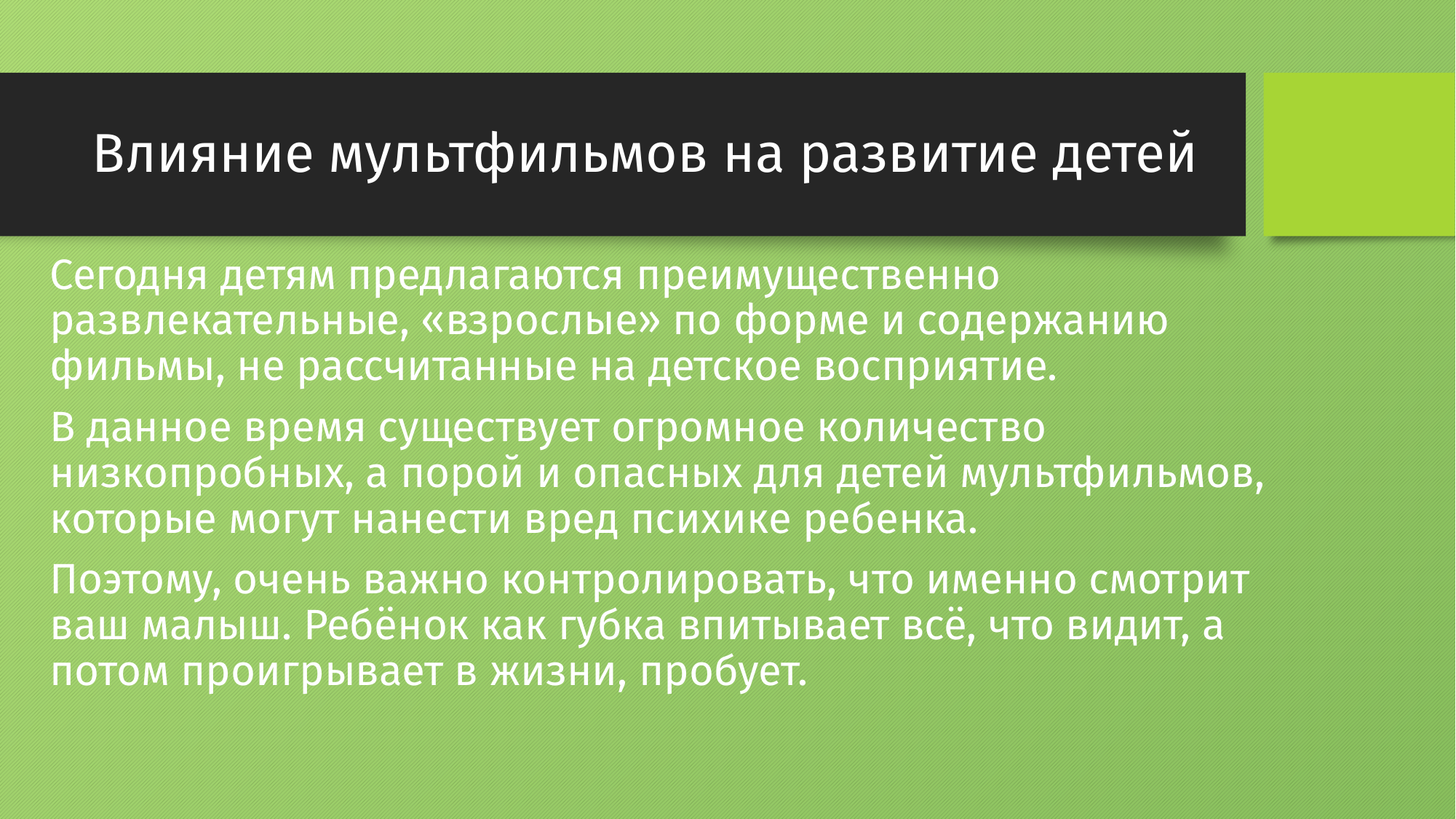

# Влияние мультфильмов на развитие детей
Сегодня детям предлагаются преимущественно развлекательные, «взрослые» по форме и содержанию фильмы, не рассчитанные на детское восприятие.
В данное время существует огромное количество низкопробных, а порой и опасных для детей мультфильмов, которые могут нанести вред психике ребенка.
Поэтому, очень важно контролировать, что именно смотрит ваш малыш. Ребёнок как губка впитывает всё, что видит, а потом проигрывает в жизни, пробует.